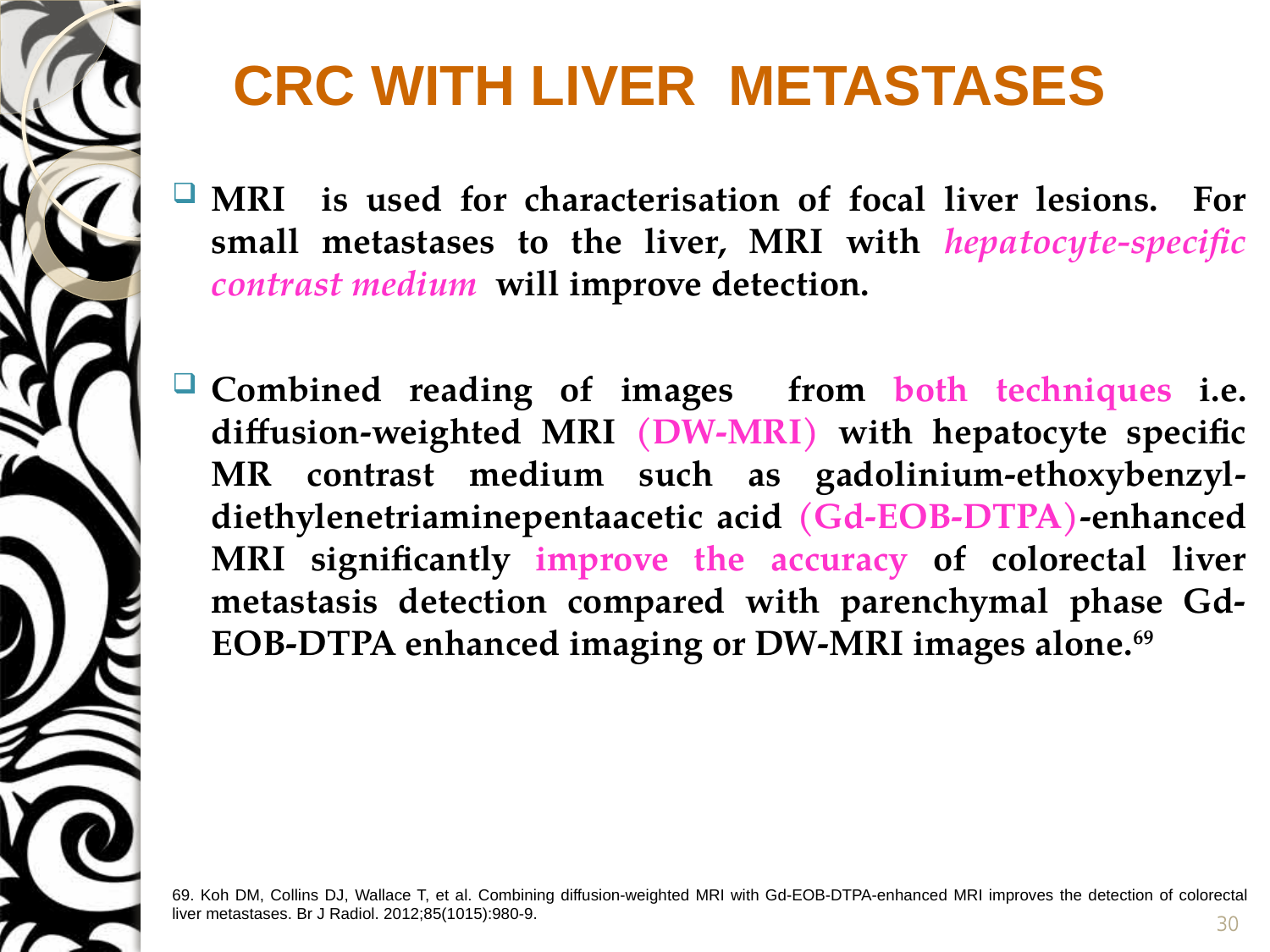

# CRC WITH LIVER  METASTASES

MRI  is used for characterisation of focal liver lesions.  For small metastases to the liver, MRI with hepatocyte-specific contrast medium  will improve detection.

Combined reading of images  from both techniques i.e. diffusion-weighted MRI (DW-MRI) with hepatocyte specific MR contrast medium such as gadolinium-ethoxybenzyl-diethylenetriaminepentaacetic acid (Gd-EOB-DTPA)-enhanced MRI significantly improve the accuracy of colorectal liver metastasis detection compared with parenchymal phase Gd-EOB-DTPA enhanced imaging or DW-MRI images alone.69

69. Koh DM, Collins DJ, Wallace T, et al. Combining diffusion-weighted MRI with Gd-EOB-DTPA-enhanced MRI improves the detection of colorectal liver metastases. Br J Radiol. 2012;85(1015):980-9.
30